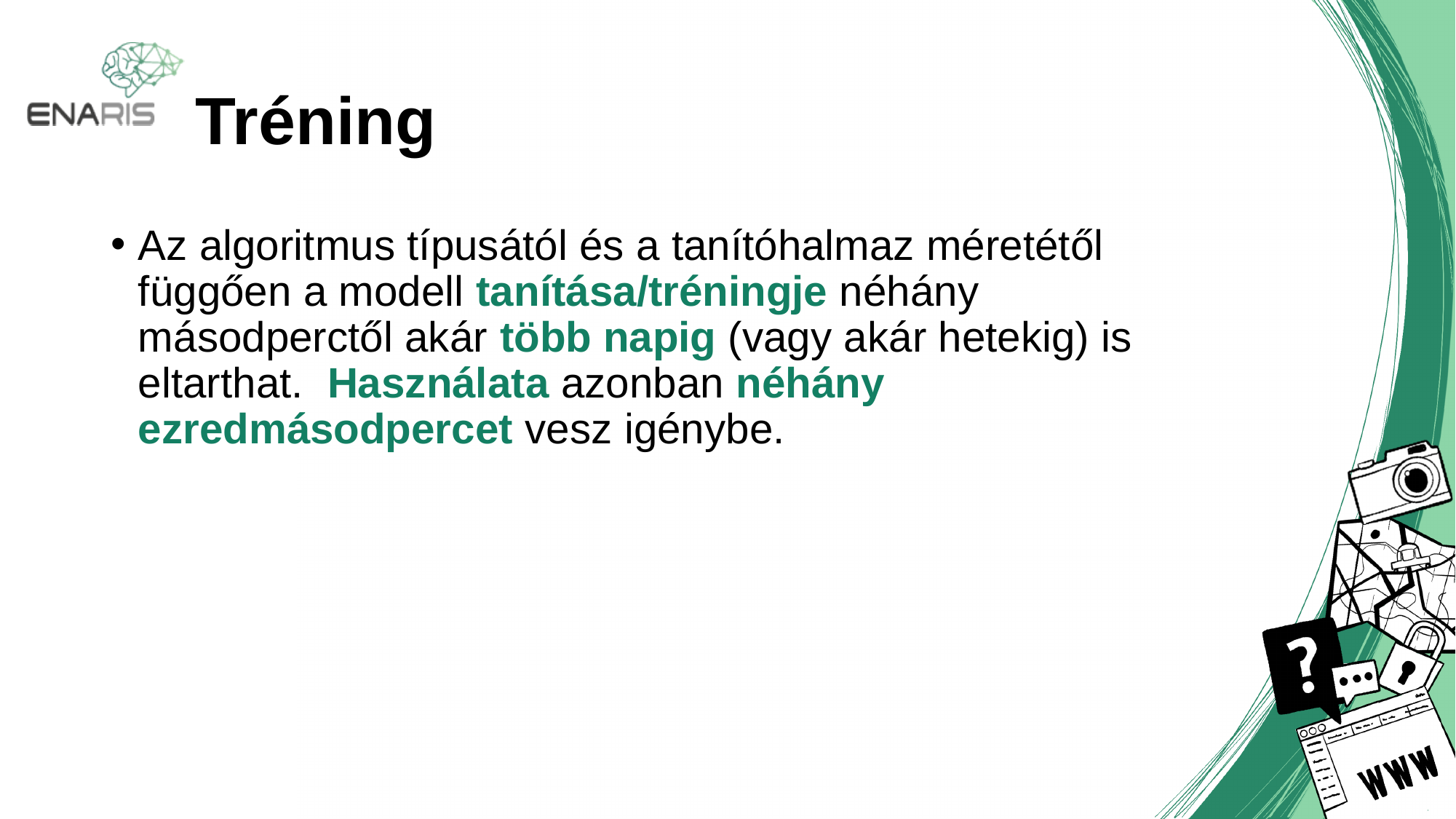

# Tréning
Az algoritmus típusától és a tanítóhalmaz méretétől függően a modell tanítása/tréningje néhány másodperctől akár több napig (vagy akár hetekig) is eltarthat.  Használata azonban néhány ezredmásodpercet vesz igénybe.